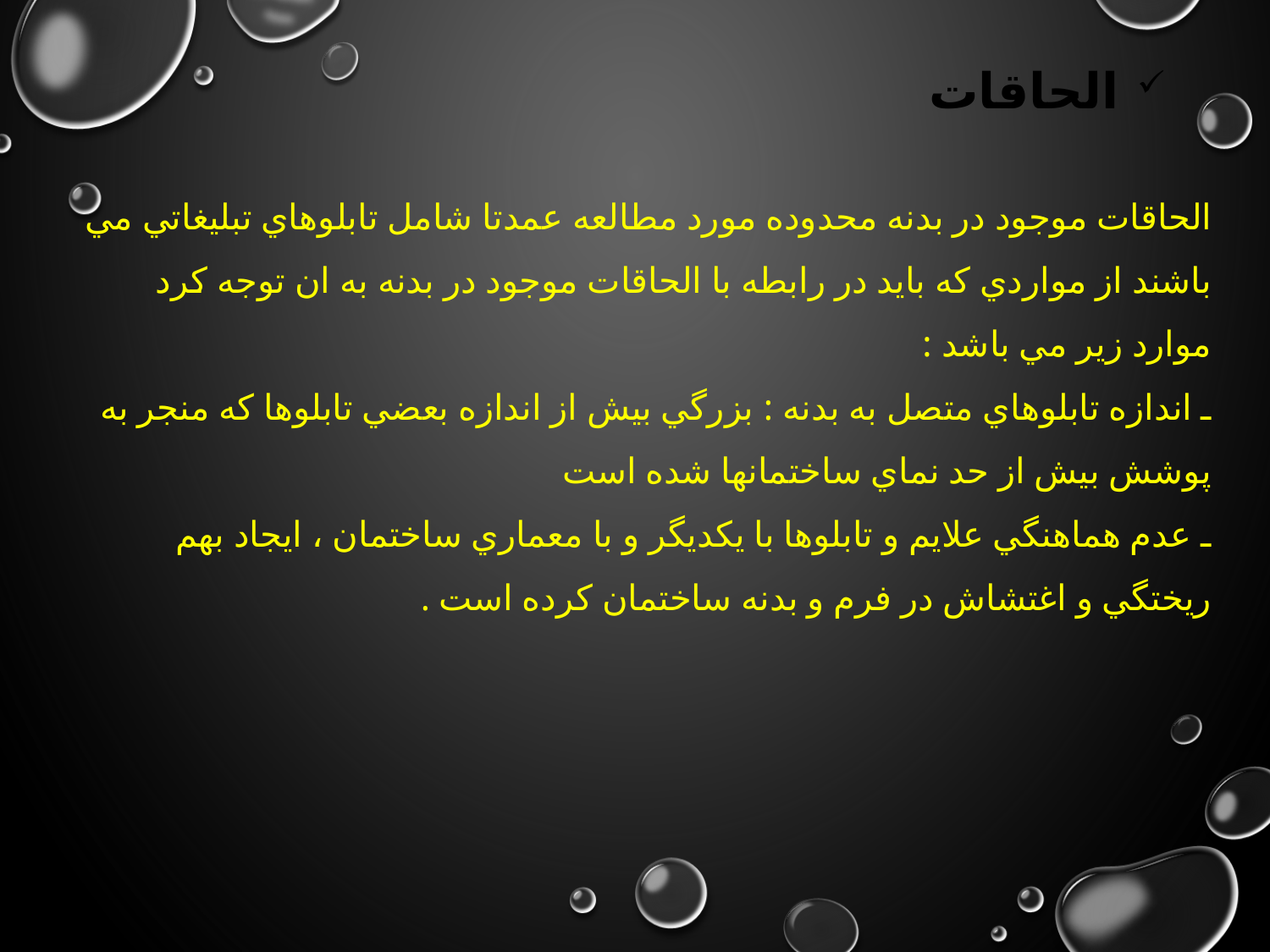

الحاقات
الحاقات موجود در بدنه محدوده مورد مطالعه عمدتا شامل تابلوهاي تبليغاتي مي باشند از مواردي كه بايد در رابطه با الحاقات موجود در بدنه به ان توجه كرد موارد زير مي باشد :
ـ اندازه تابلوهاي متصل به بدنه : بزرگي بيش از اندازه بعضي تابلوها كه منجر به پوشش بيش از حد نماي ساختمانها شده است
ـ عدم هماهنگي علايم و تابلوها با يكديگر و با معماري ساختمان ، ايجاد بهم ريختگي و اغتشاش در فرم و بدنه ساختمان كرده است .